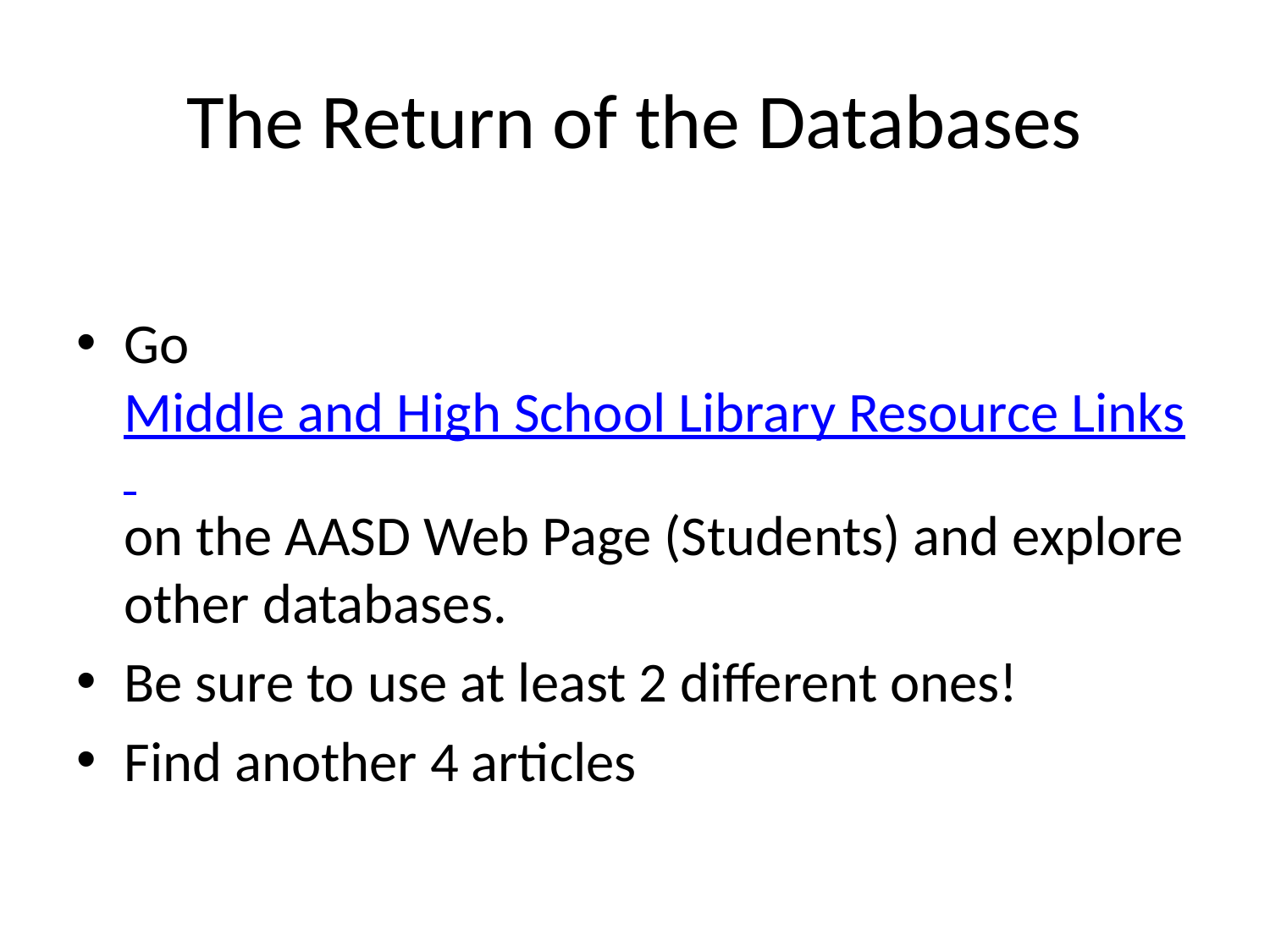

# The Return of the Databases

Go Middle and High School Library Resource Links on the AASD Web Page (Students) and explore other databases.
Be sure to use at least 2 different ones!
Find another 4 articles